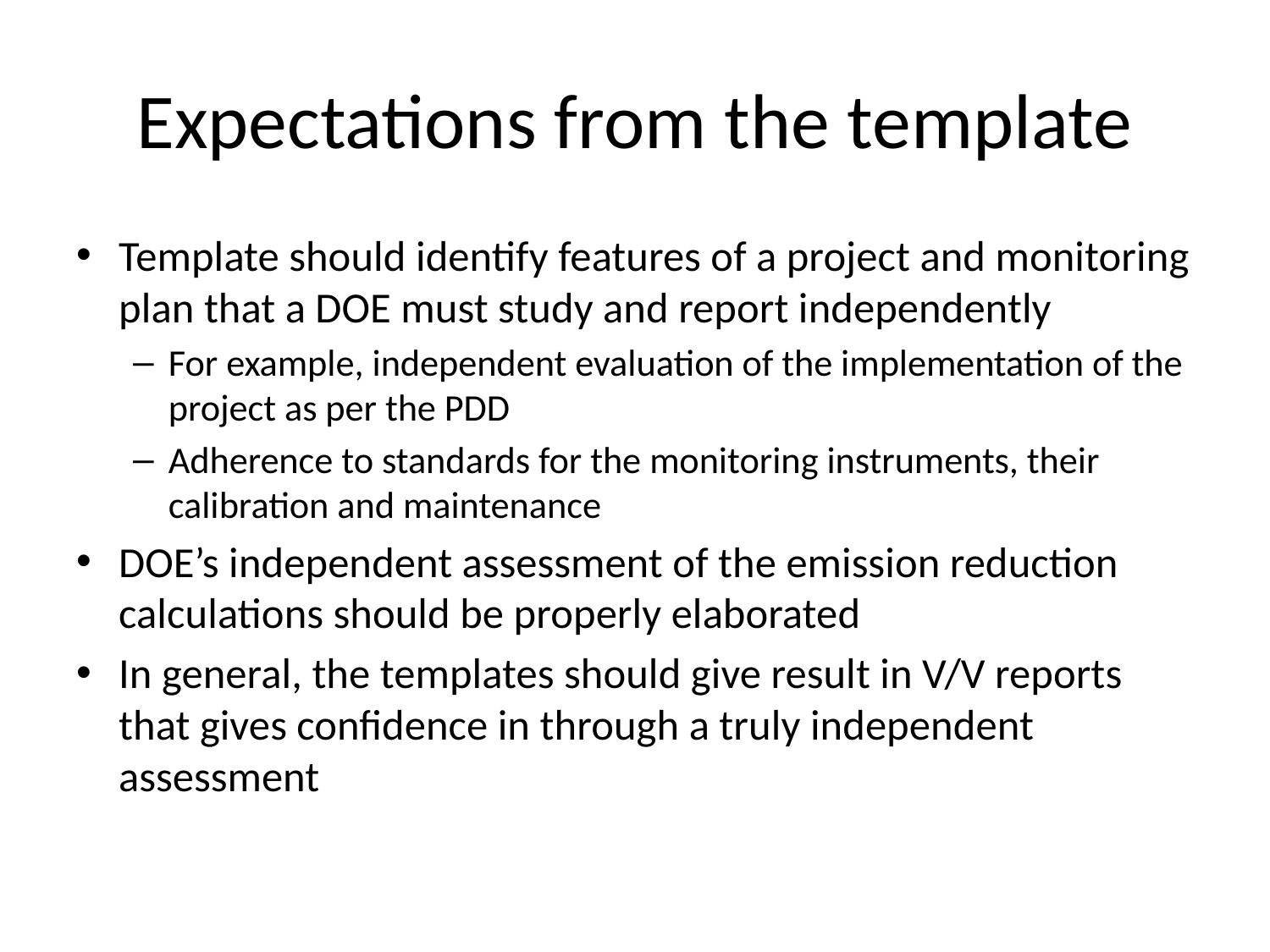

# Expectations from the template
Template should identify features of a project and monitoring plan that a DOE must study and report independently
For example, independent evaluation of the implementation of the project as per the PDD
Adherence to standards for the monitoring instruments, their calibration and maintenance
DOE’s independent assessment of the emission reduction calculations should be properly elaborated
In general, the templates should give result in V/V reports that gives confidence in through a truly independent assessment